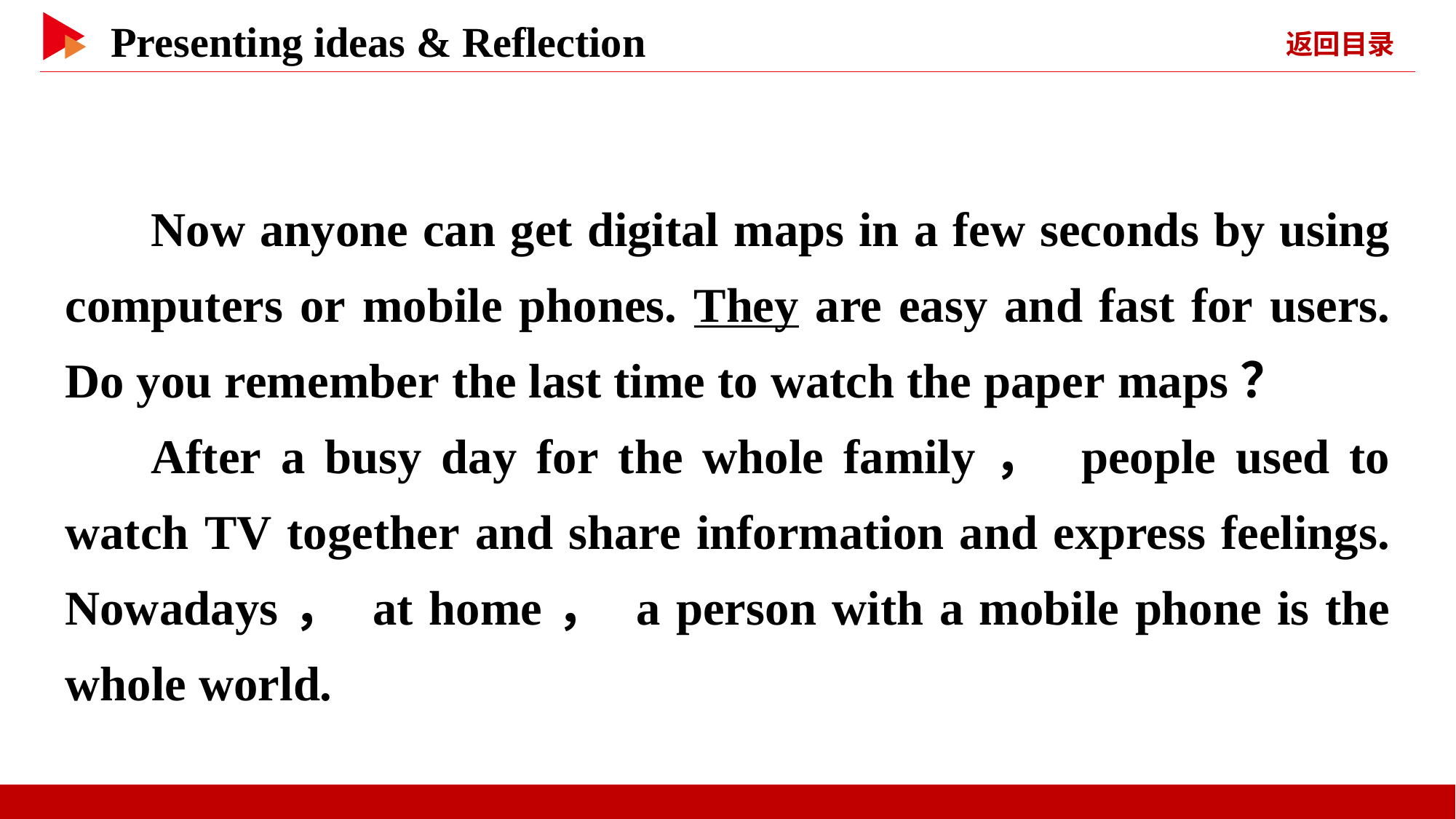

Now anyone can get digital maps in a few seconds by using computers or mobile phones. They are easy and fast for users. Do you remember the last time to watch the paper maps？
After a busy day for the whole family， people used to watch TV together and share information and express feelings. Nowadays， at home， a person with a mobile phone is the whole world.